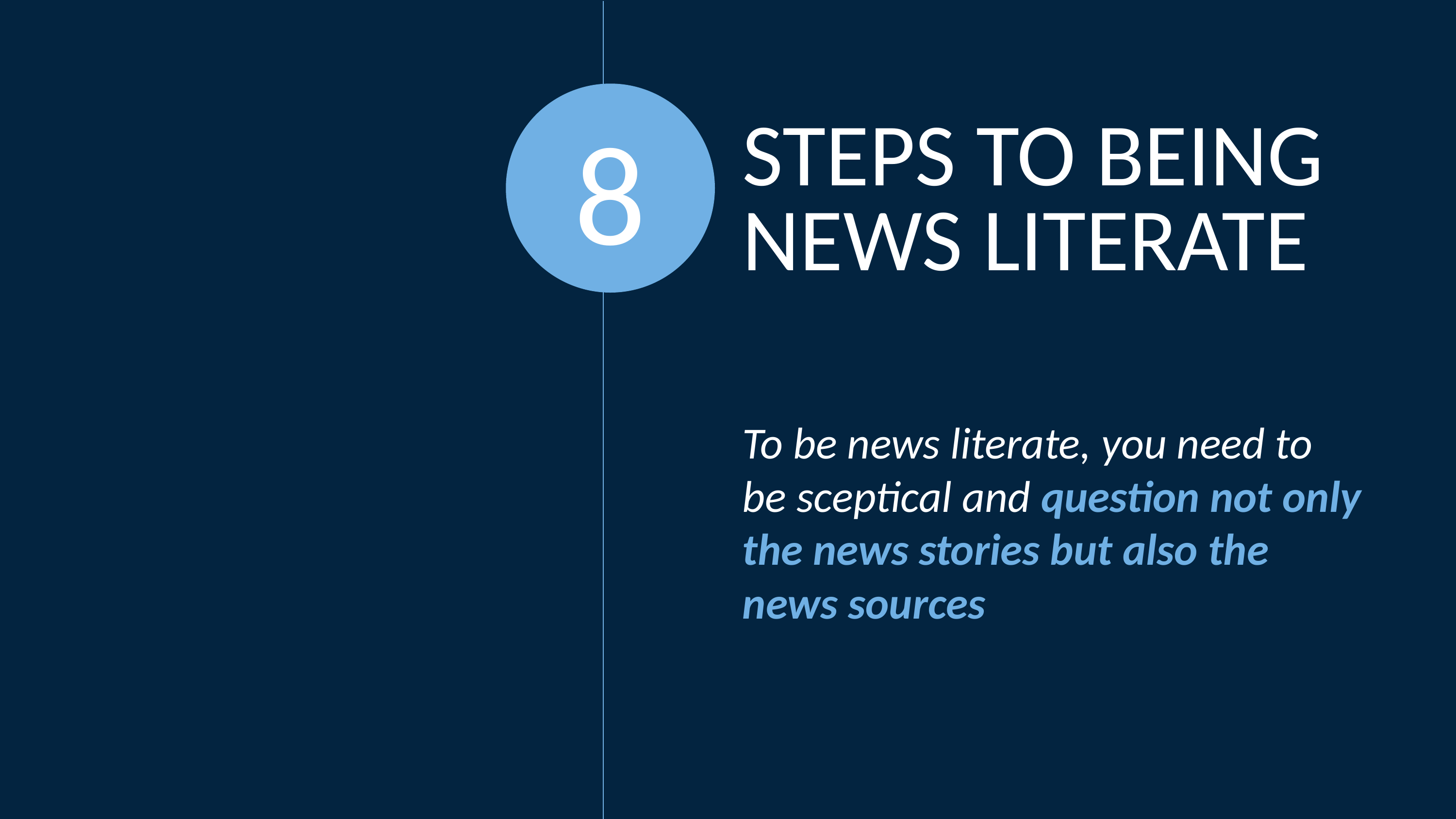

8
# STEPS TO BEING NEWS LITERATE
To be news literate, you need to be sceptical and question not only the news stories but also the news sources